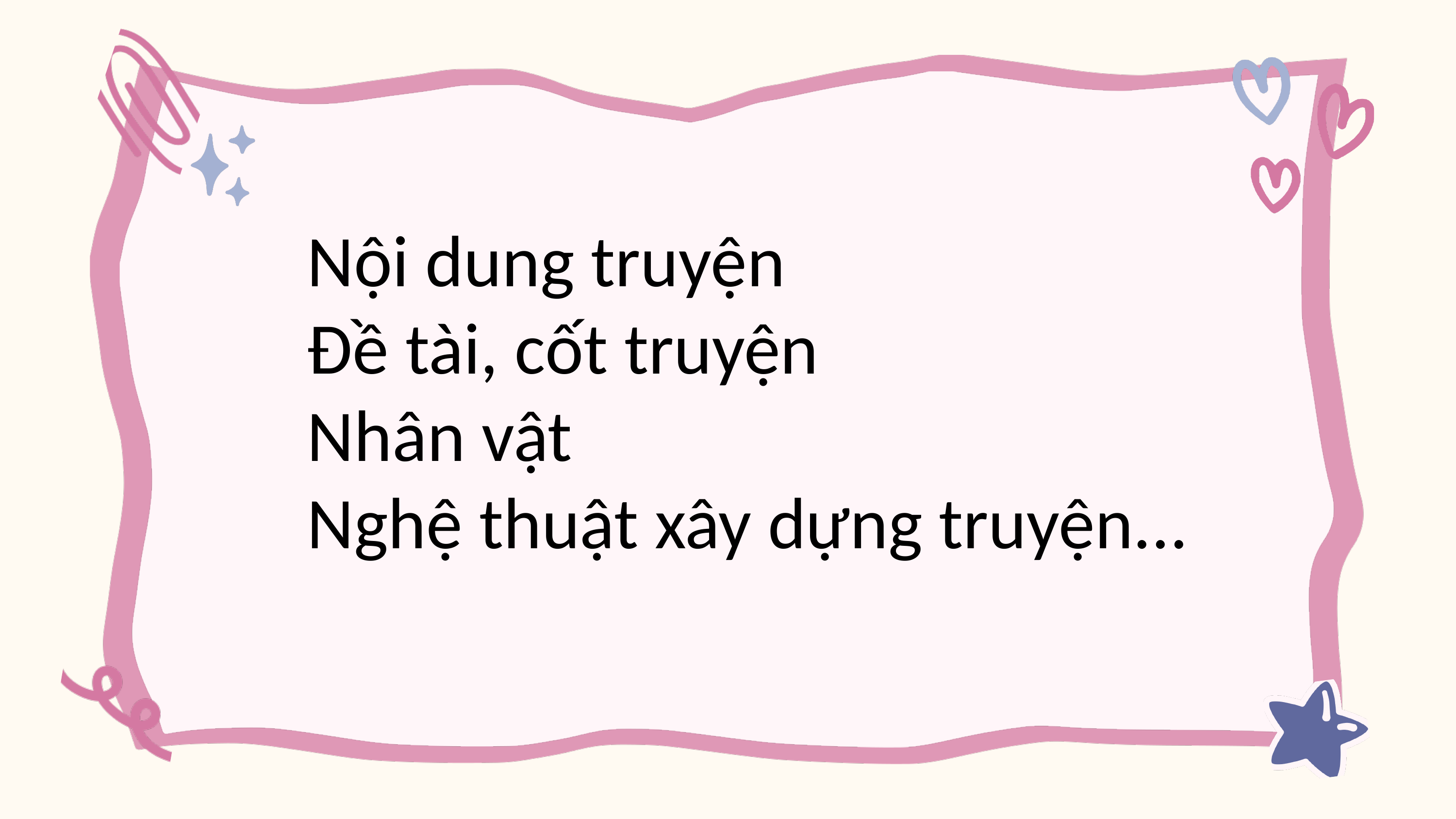

Nội dung truyện
Đề tài, cốt truyện
Nhân vật
Nghệ thuật xây dựng truyện...